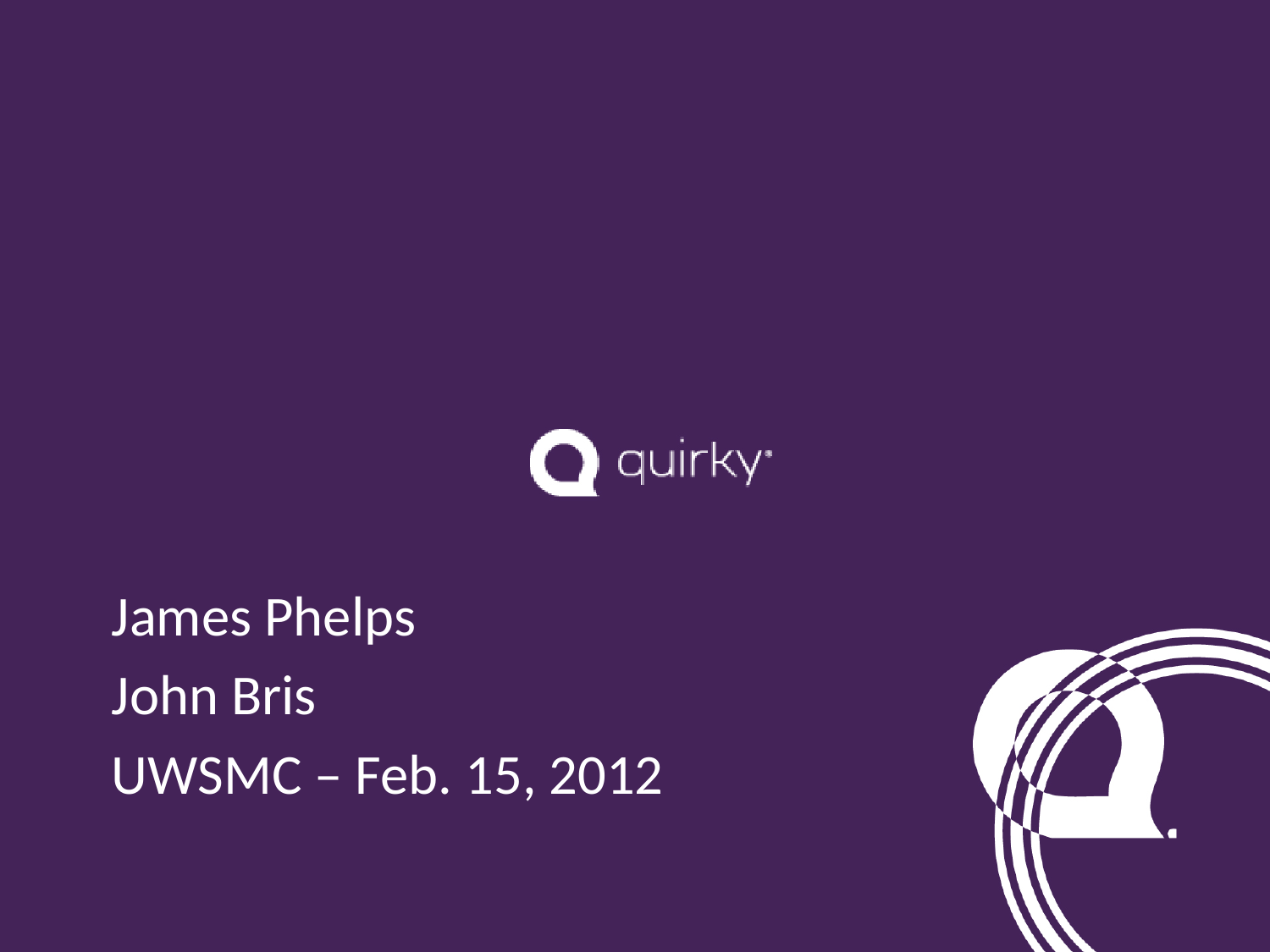

James Phelps
John Bris
UWSMC – Feb. 15, 2012